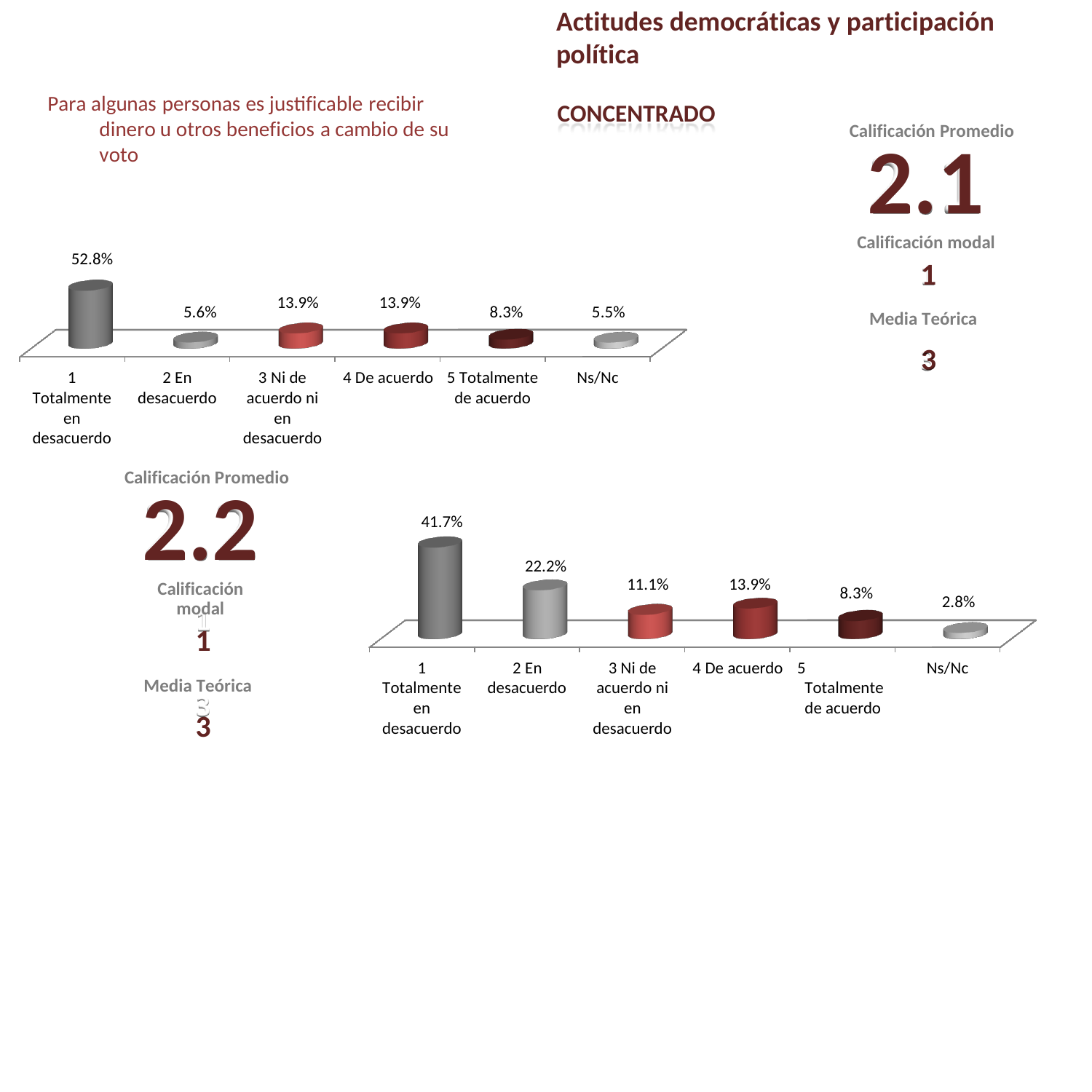

Actitudes democráticas y participación política
Para algunas personas es justificable recibir dinero u otros beneficios a cambio de su voto
CONCENTRADO

Calificación Promedio
2.1
Calificación modal
1

Media Teórica

3

52.8%
13.9%
13.9%
5.6%
8.3%
5.5%

1 Totalmente en desacuerdo
3 Ni de acuerdo ni en desacuerdo
2 En
desacuerdo
4 De acuerdo
5 Totalmente
de acuerdo
Ns/Nc

Calificación Promedio
2.2
Calificación modal
1

Media Teórica

3

41.7%
22.2%
13.9%
11.1%
8.3%
2.8%

1 Totalmente en desacuerdo
2 En desacuerdo
3 Ni de acuerdo ni en desacuerdo
5 Totalmente de acuerdo
4 De acuerdo
Ns/Nc